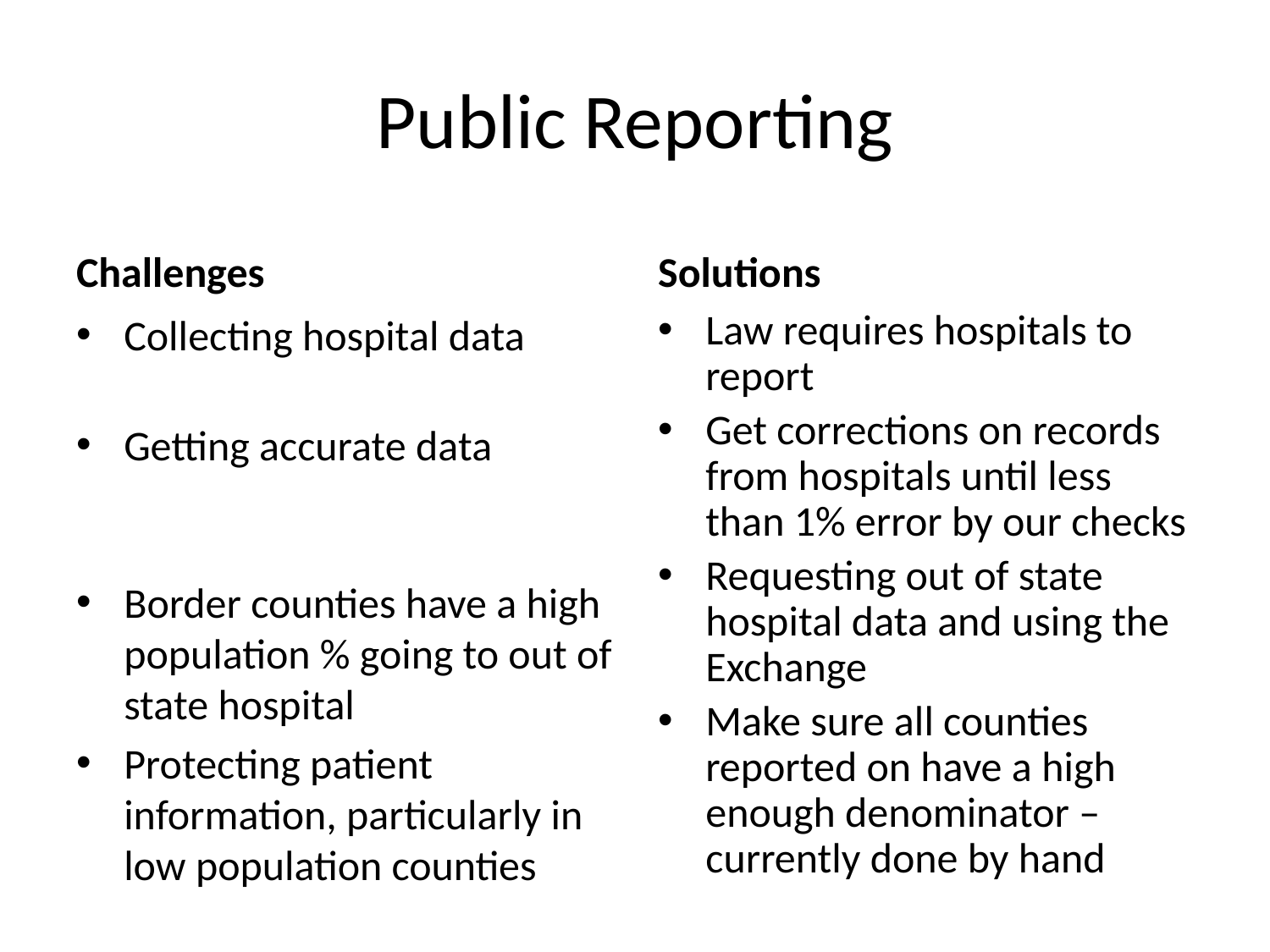

# Public Reporting
Challenges
Solutions
Collecting hospital data
Getting accurate data

Border counties have a high population % going to out of state hospital
Protecting patient information, particularly in low population counties
Law requires hospitals to report
Get corrections on records from hospitals until less than 1% error by our checks
Requesting out of state hospital data and using the Exchange
Make sure all counties reported on have a high enough denominator – currently done by hand